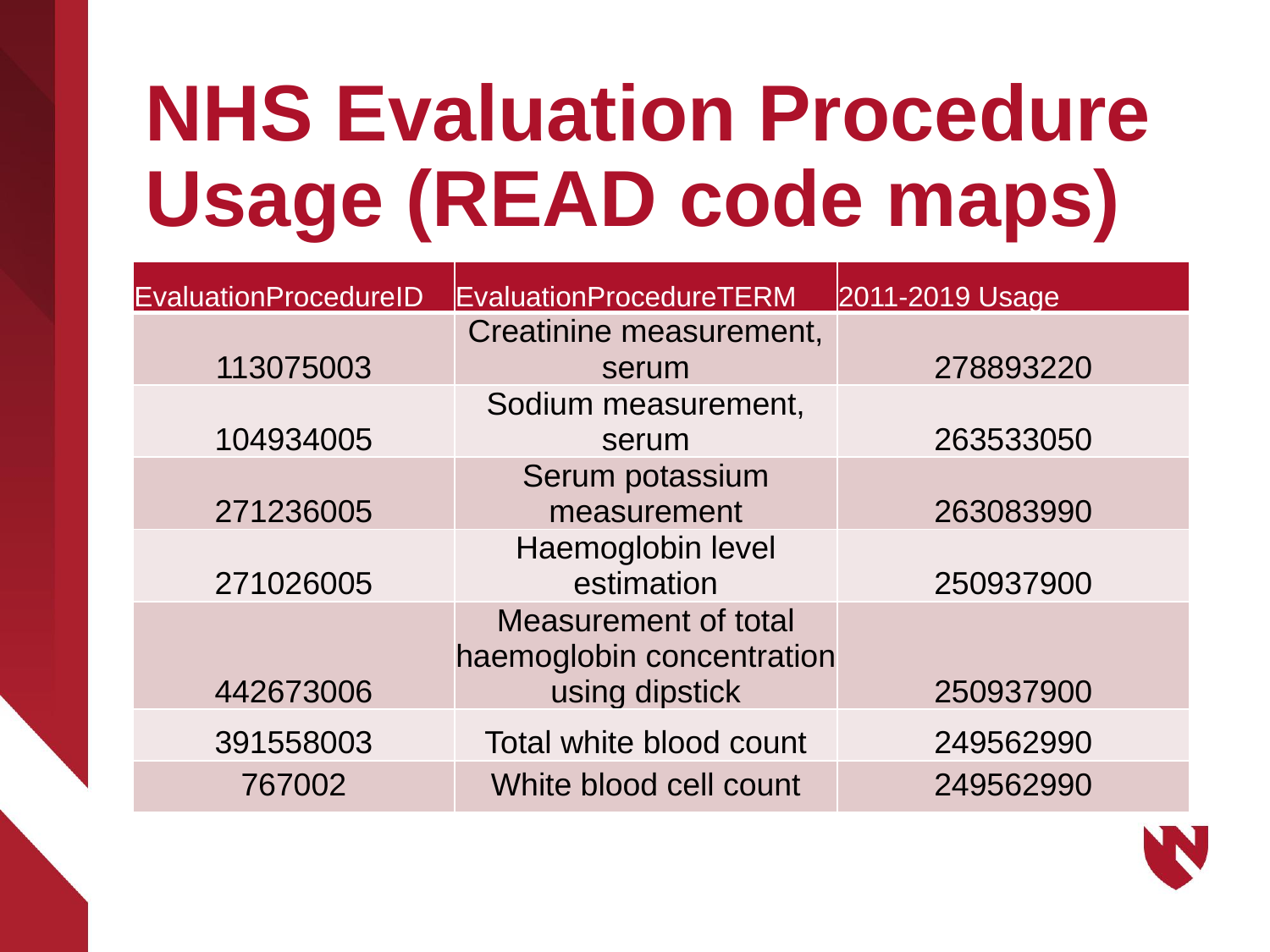

# NHS Evaluation Procedure Usage (READ code maps)
| EvaluationProcedureID | EvaluationProcedureTERM | 2011-2019 Usage |
| --- | --- | --- |
| 113075003 | Creatinine measurement, serum | 278893220 |
| 104934005 | Sodium measurement, serum | 263533050 |
| 271236005 | Serum potassium measurement | 263083990 |
| 271026005 | Haemoglobin level estimation | 250937900 |
| 442673006 | Measurement of total haemoglobin concentration using dipstick | 250937900 |
| 391558003 | Total white blood count | 249562990 |
| 767002 | White blood cell count | 249562990 |